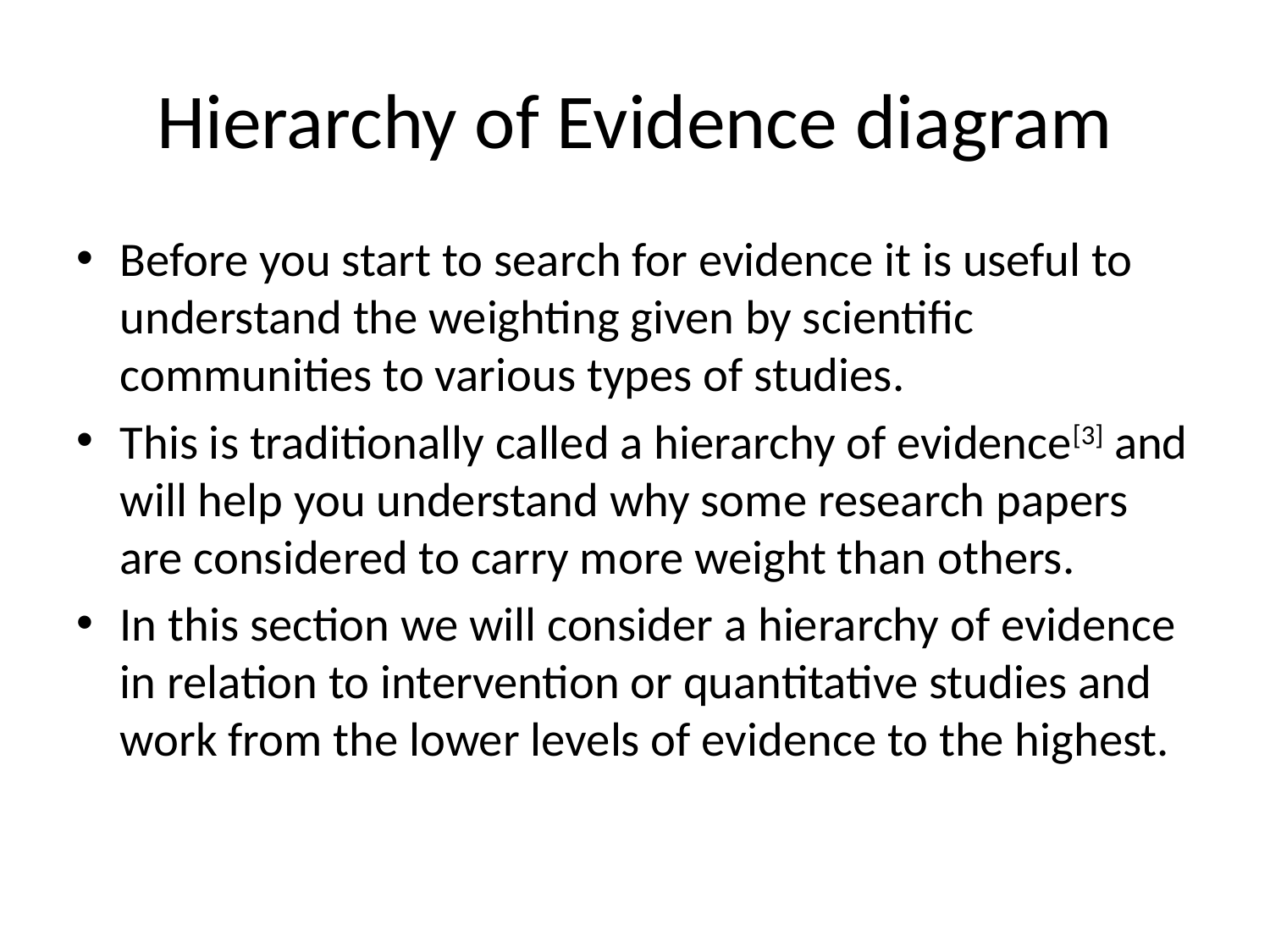

# Hierarchy of Evidence diagram
Before you start to search for evidence it is useful to understand the weighting given by scientific communities to various types of studies.
This is traditionally called a hierarchy of evidence[3] and will help you understand why some research papers are considered to carry more weight than others.
In this section we will consider a hierarchy of evidence in relation to intervention or quantitative studies and work from the lower levels of evidence to the highest.